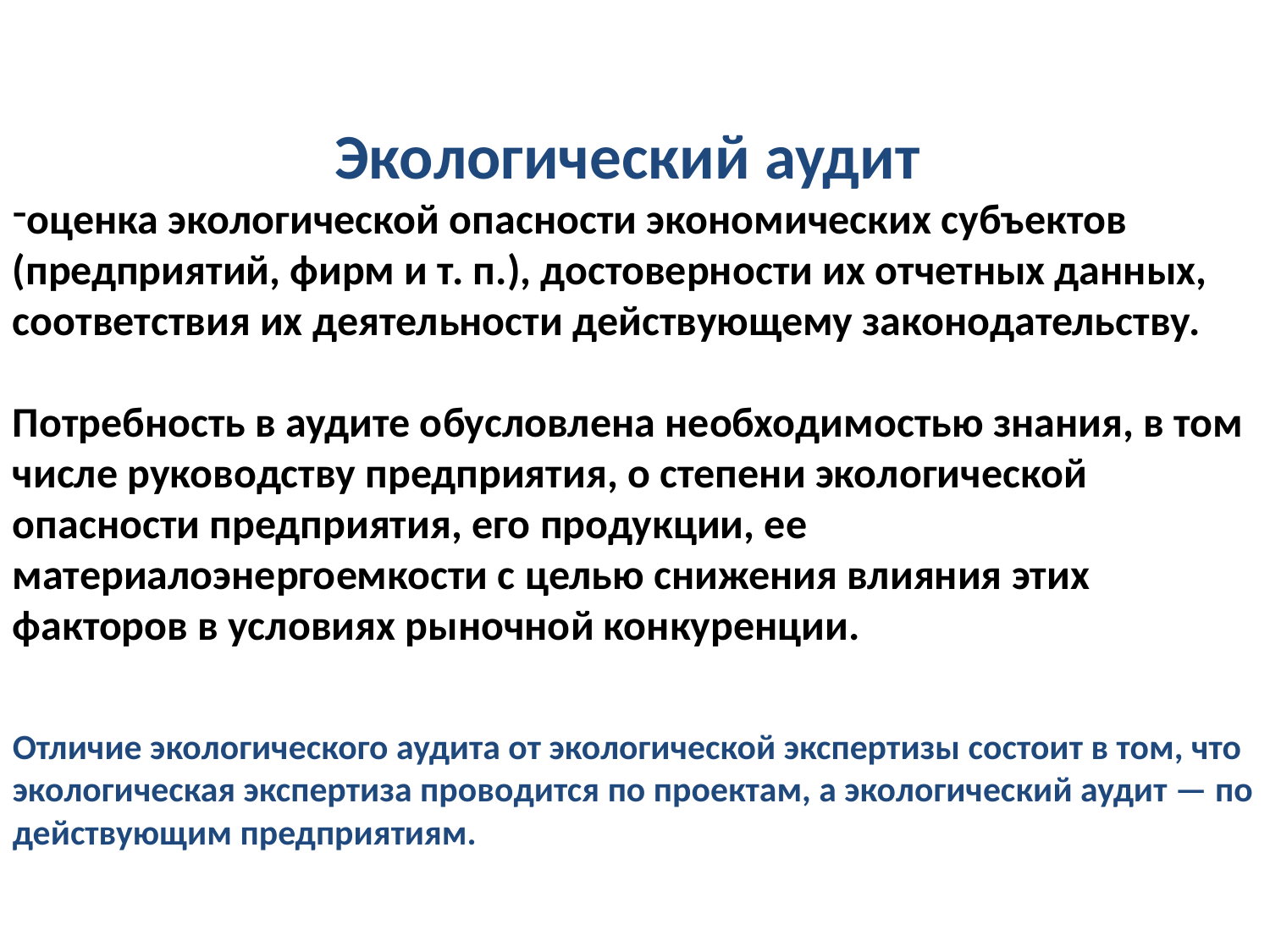

Экологический аудит
оценка экологической опасности экономических субъектов (предприятий, фирм и т. п.), достоверности их отчетных данных, соответствия их деятельности действующему законодательству.

Потребность в аудите обусловлена необходимостью знания, в том числе руководству предприятия, о степени экологической опасности предприятия, его продукции, ее материалоэнергоемкости с целью снижения влияния этих факторов в условиях рыночной конкуренции.

Отличие экологического аудита от экологической экспертизы состоит в том, что экологическая экспертиза проводится по проектам, а экологический аудит — по действующим предприятиям.